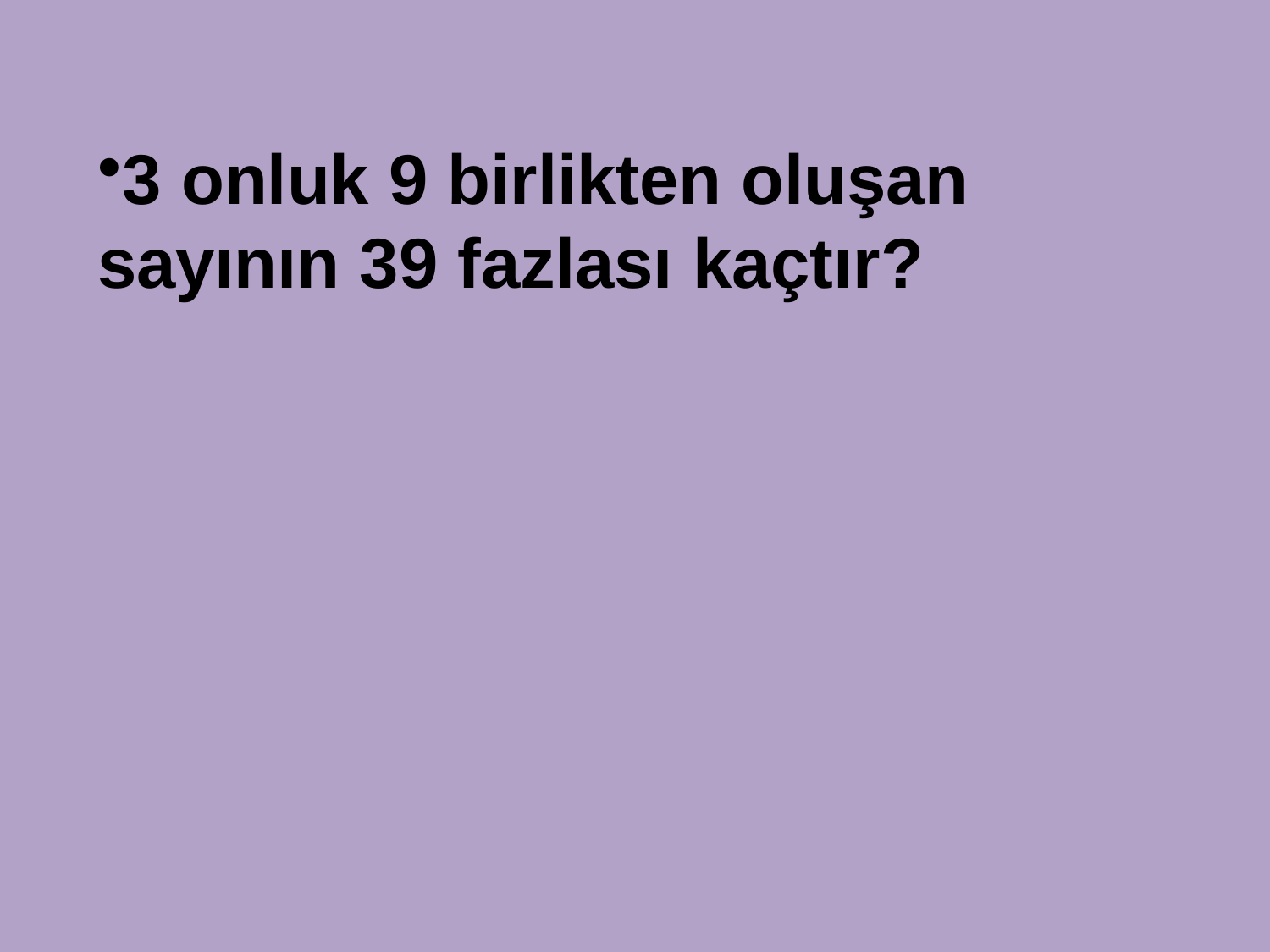

3 onluk 9 birlikten oluşan sayının 39 fazlası kaçtır?